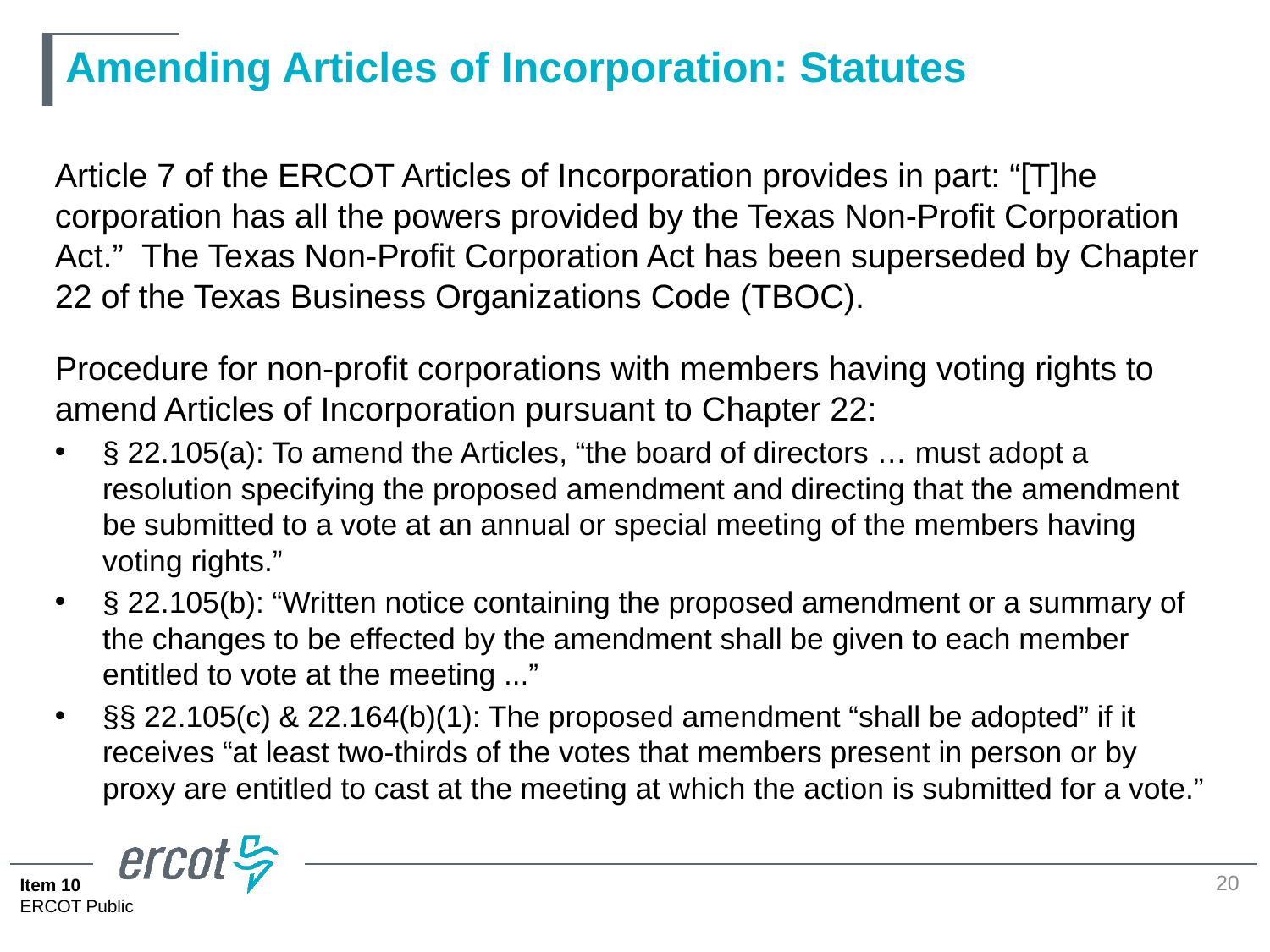

# Amending Articles of Incorporation: Statutes
Article 7 of the ERCOT Articles of Incorporation provides in part: “[T]he corporation has all the powers provided by the Texas Non-Profit Corporation Act.”  The Texas Non-Profit Corporation Act has been superseded by Chapter 22 of the Texas Business Organizations Code (TBOC).

Procedure for non-profit corporations with members having voting rights to amend Articles of Incorporation pursuant to Chapter 22:
§ 22.105(a): To amend the Articles, “the board of directors … must adopt a resolution specifying the proposed amendment and directing that the amendment be submitted to a vote at an annual or special meeting of the members having voting rights.”
§ 22.105(b): “Written notice containing the proposed amendment or a summary of the changes to be effected by the amendment shall be given to each member entitled to vote at the meeting ...”
§§ 22.105(c) & 22.164(b)(1): The proposed amendment “shall be adopted” if it receives “at least two-thirds of the votes that members present in person or by proxy are entitled to cast at the meeting at which the action is submitted for a vote.”

20